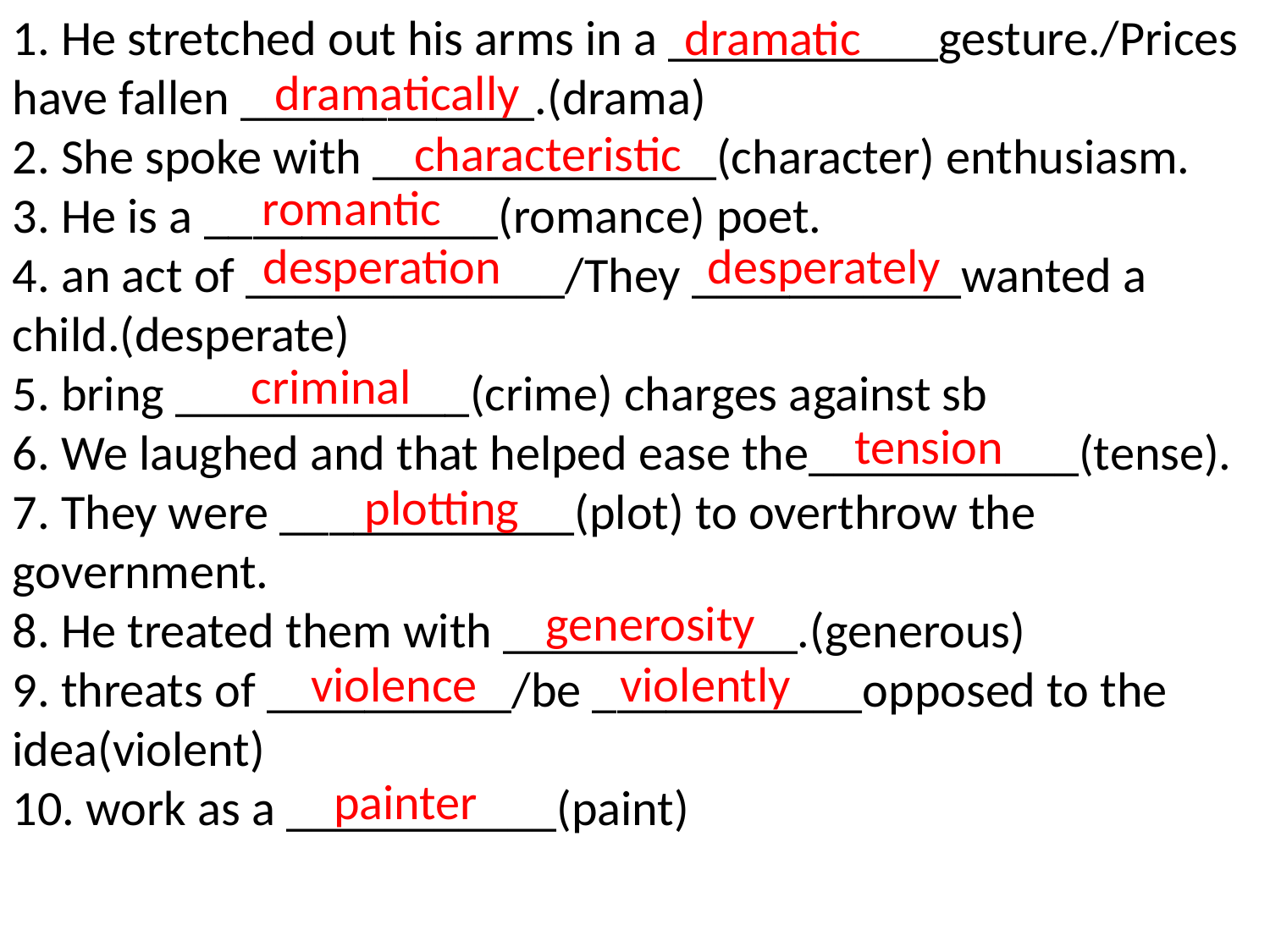

1. He stretched out his arms in a ___________gesture./Prices have fallen ____________.(drama)
2. She spoke with ______________(character) enthusiasm.
3. He is a ____________(romance) poet.
4. an act of _____________/They ___________wanted a child.(desperate)
5. bring ____________(crime) charges against sb
6. We laughed and that helped ease the___________(tense).
7. They were ____________(plot) to overthrow the government.
8. He treated them with ____________.(generous)
9. threats of __________/be ___________opposed to the idea(violent)
10. work as a ___________(paint)
dramatic
dramatically
characteristic
romantic
desperation
desperately
criminal
tension
plotting
generosity
violence
violently
painter